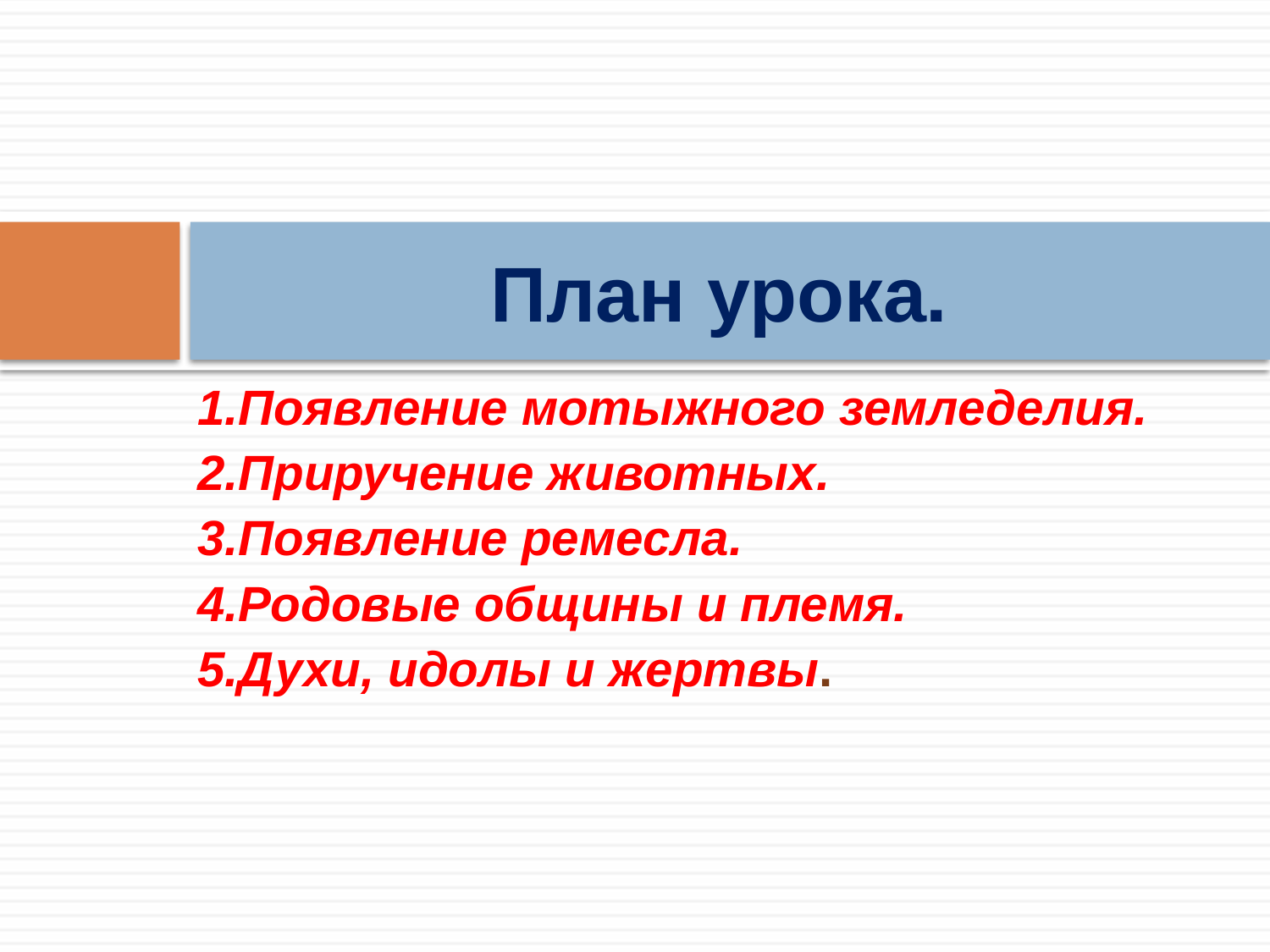

# План урока.
1.Появление мотыжного земледелия.
2.Приручение животных.
3.Появление ремесла.
4.Родовые общины и племя.
5.Духи, идолы и жертвы.